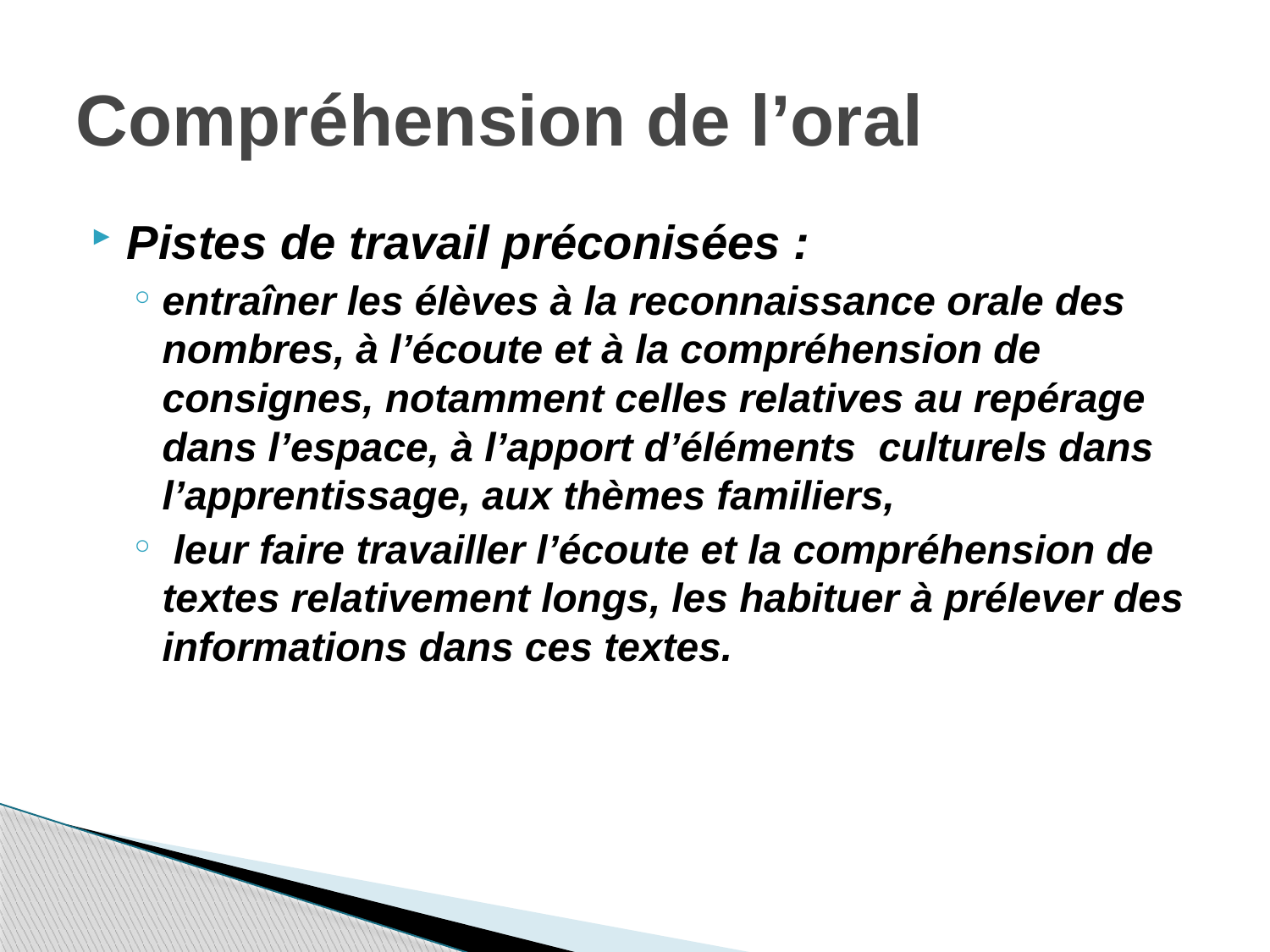

# Compréhension de l’oral
Pistes de travail préconisées :
entraîner les élèves à la reconnaissance orale des nombres, à l’écoute et à la compréhension de consignes, notamment celles relatives au repérage dans l’espace, à l’apport d’éléments  culturels dans l’apprentissage, aux thèmes familiers,
 leur faire travailler l’écoute et la compréhension de textes relativement longs, les habituer à prélever des informations dans ces textes.